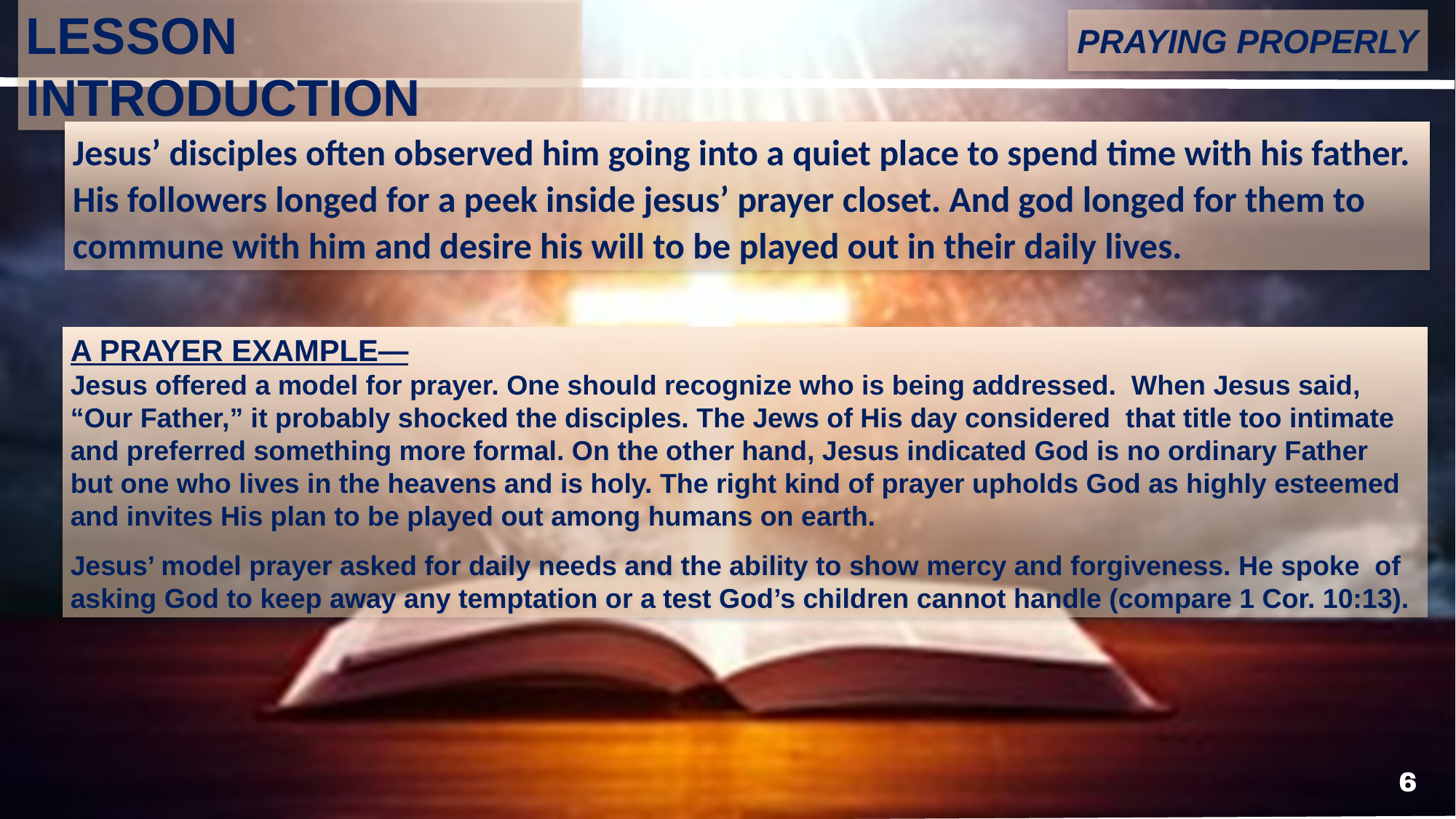

LESSON INTRODUCTION
Praying Properly
Jesus’ disciples often observed him going into a quiet place to spend time with his father. His followers longed for a peek inside jesus’ prayer closet. And god longed for them to commune with him and desire his will to be played out in their daily lives.
A Prayer Example—
Jesus offered a model for prayer. One should recognize who is being addressed.  When Jesus said, “Our Father,” it probably shocked the disciples. The Jews of His day considered  that title too intimate and preferred something more formal. On the other hand, Jesus indicated God is no ordinary Father but one who lives in the heavens and is holy. The right kind of prayer upholds God as highly esteemed and invites His plan to be played out among humans on earth.

Jesus’ model prayer asked for daily needs and the ability to show mercy and forgiveness. He spoke  of asking God to keep away any temptation or a test God’s children cannot handle (compare 1 Cor. 10:13).
6